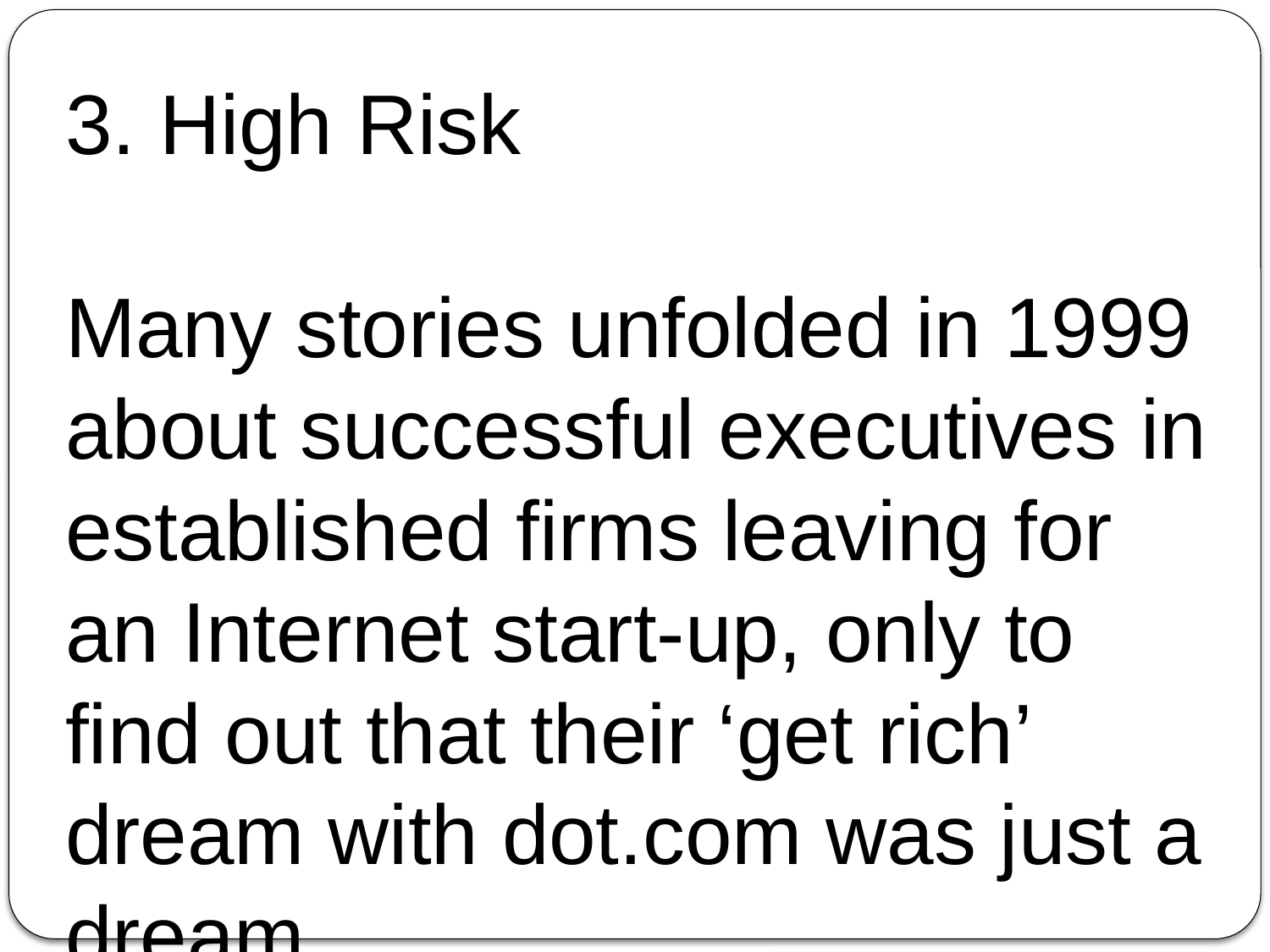

3. High Risk

Many stories unfolded in 1999 about successful executives in established firms leaving for an Internet start-up, only to find out that their ‘get rich’ dream with dot.com was just a dream.